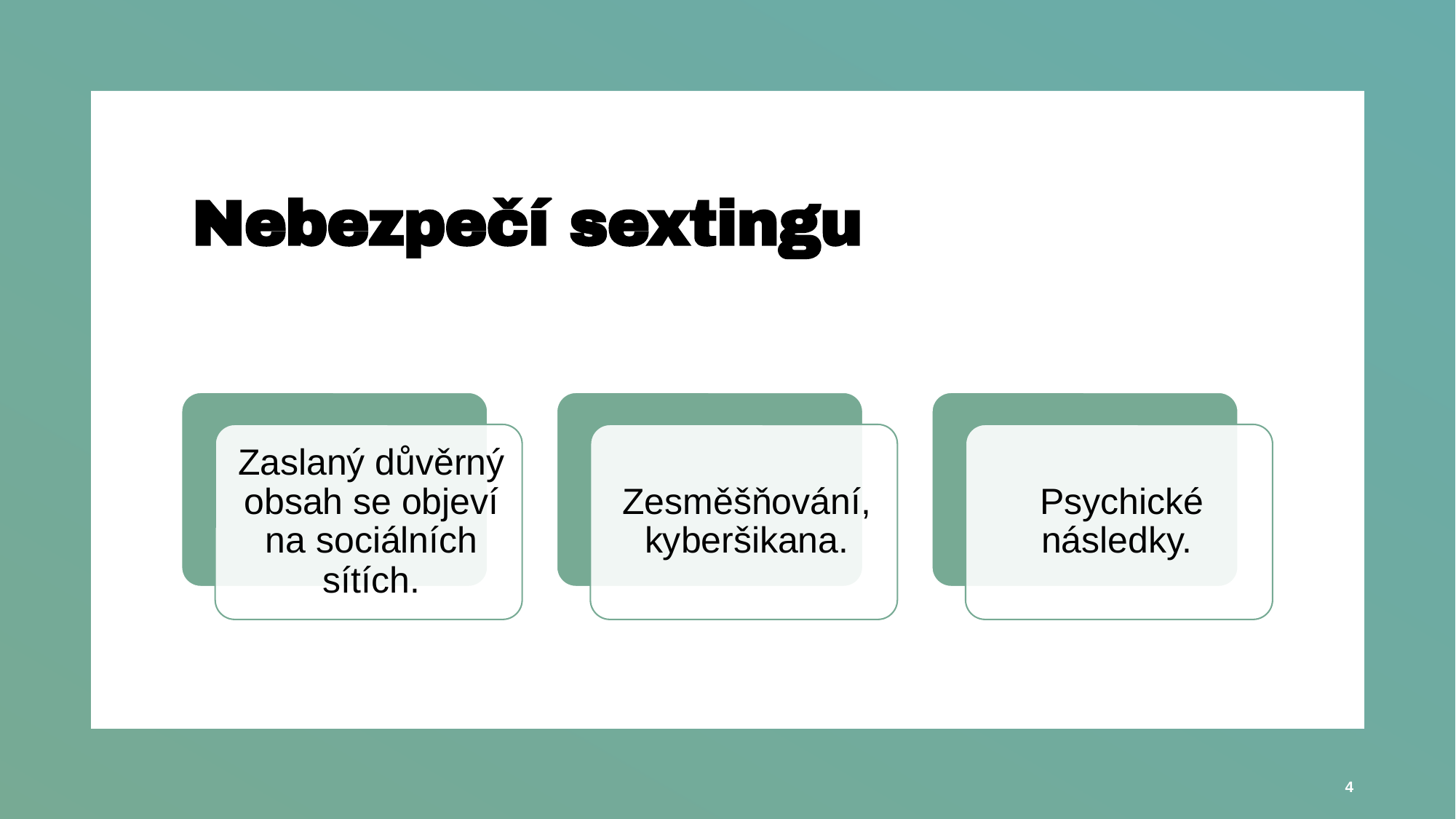

# Nebezpečí sextingu
Zaslaný důvěrný obsah se objeví na sociálních sítích.
Zesměšňování, kyberšikana.
Psychické následky.
4